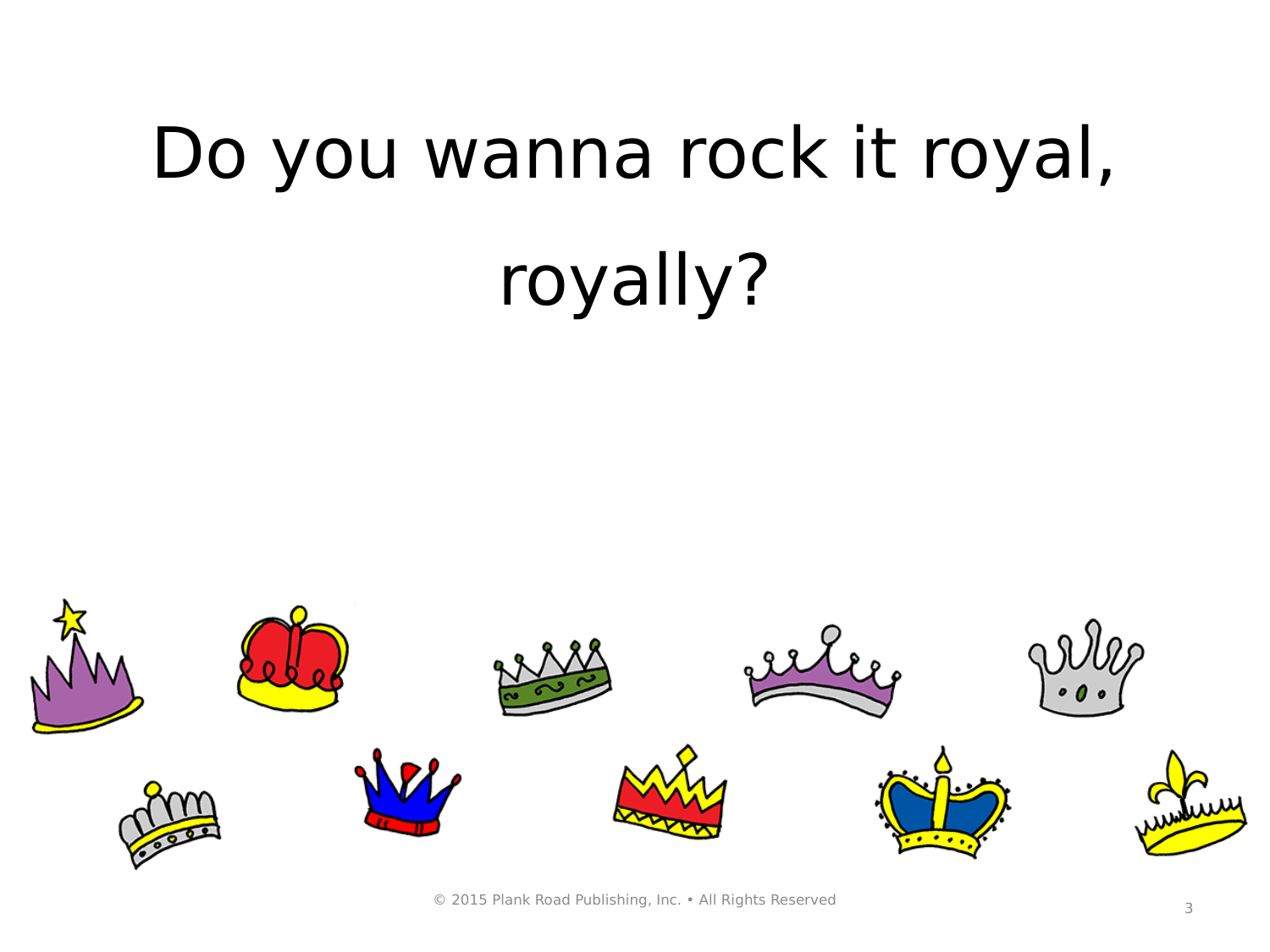

Do you wanna rock it royal, royally?
3